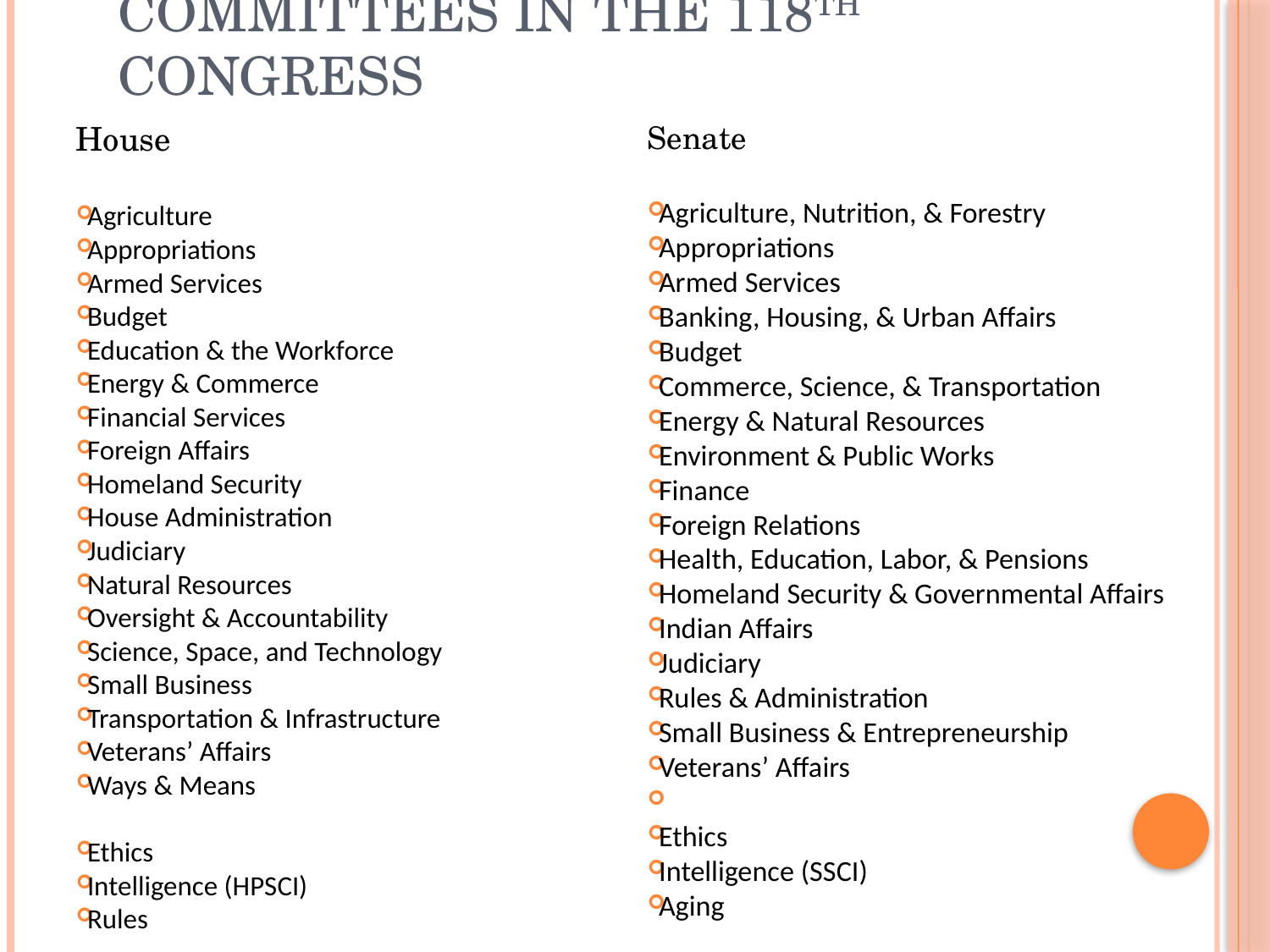

# Committees in the 118th Congress
House

Agriculture
Appropriations
Armed Services
Budget
Education & the Workforce
Energy & Commerce
Financial Services
Foreign Affairs
Homeland Security
House Administration
Judiciary
Natural Resources
Oversight & Accountability
Science, Space, and Technology
Small Business
Transportation & Infrastructure
Veterans’ Affairs
Ways & Means

Ethics
Intelligence (HPSCI)
Rules

Senate

Agriculture, Nutrition, & Forestry
Appropriations
Armed Services
Banking, Housing, & Urban Affairs
Budget
Commerce, Science, & Transportation
Energy & Natural Resources
Environment & Public Works
Finance
Foreign Relations
Health, Education, Labor, & Pensions
Homeland Security & Governmental Affairs
Indian Affairs
Judiciary
Rules & Administration
Small Business & Entrepreneurship
Veterans’ Affairs

Ethics
Intelligence (SSCI)
Aging